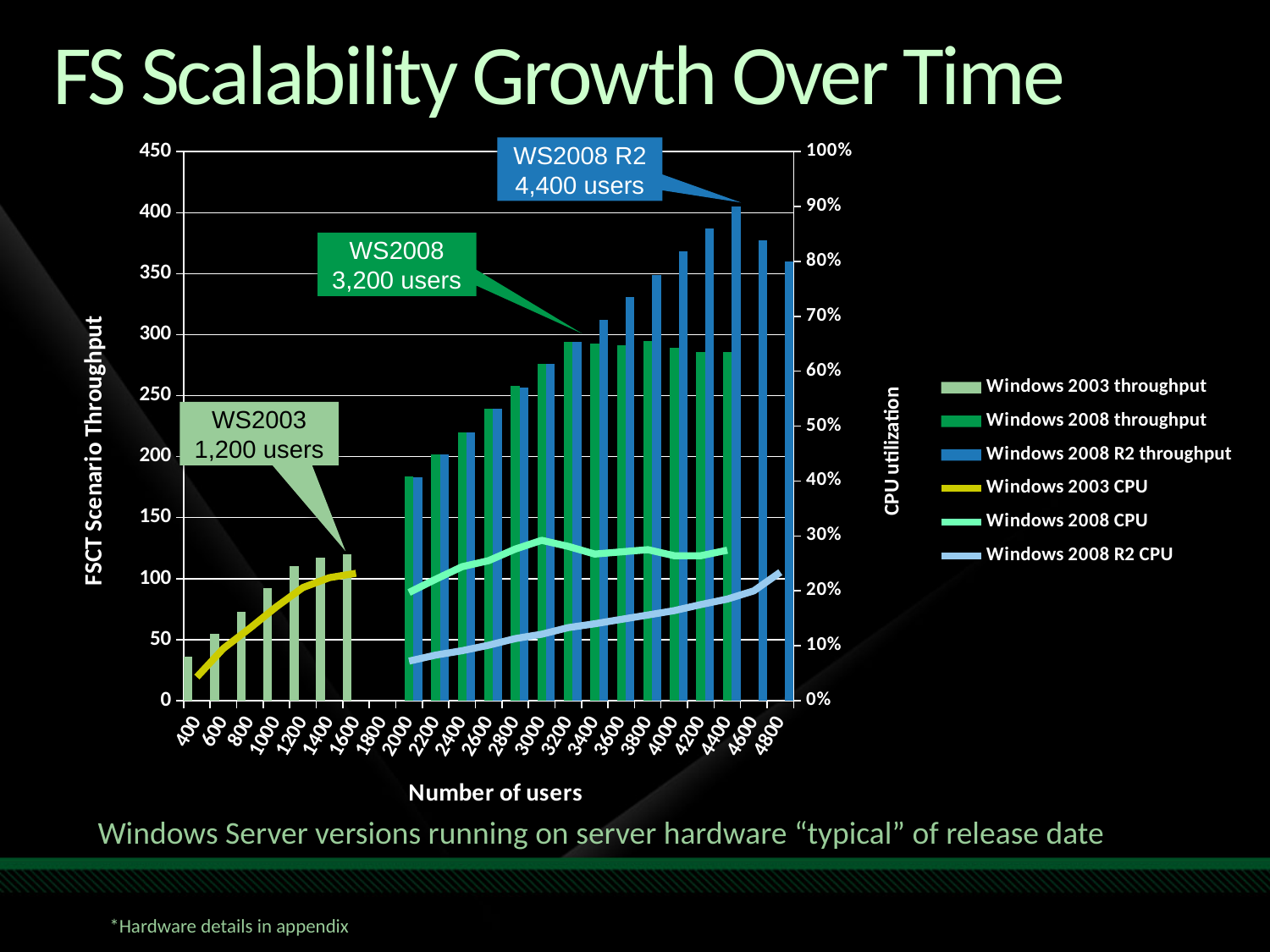

# FS Scalability Growth Over Time

[unsupported chart]

WS2008 R2 4,400 users
WS2008 3,200 users
WS2003 1,200 users
Windows Server versions running on server hardware “typical” of release date
*Hardware details in appendix